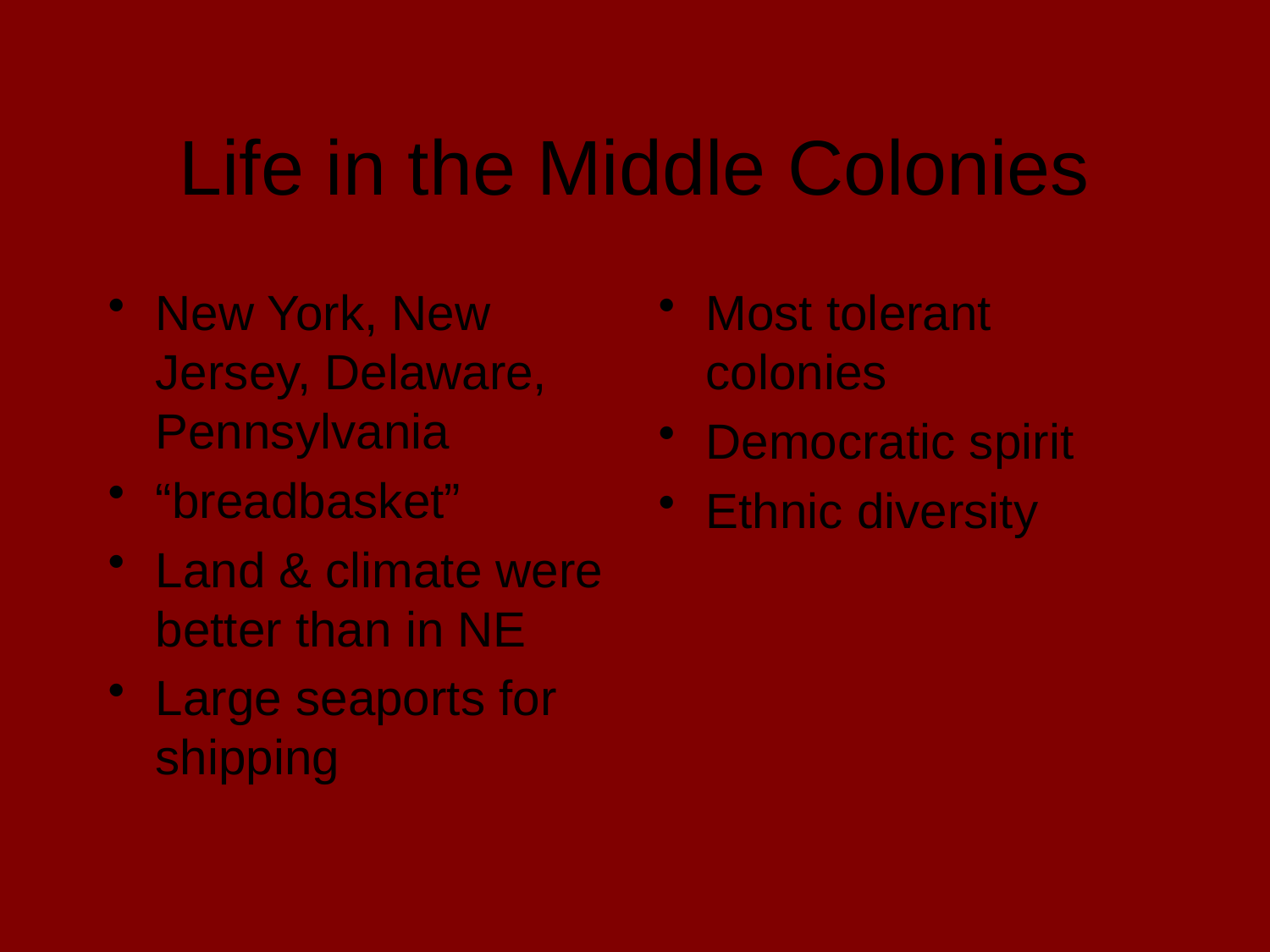

# Life in the Middle Colonies
New York, New Jersey, Delaware, Pennsylvania
“breadbasket”
Land & climate were better than in NE
Large seaports for shipping
Most tolerant colonies
Democratic spirit
Ethnic diversity